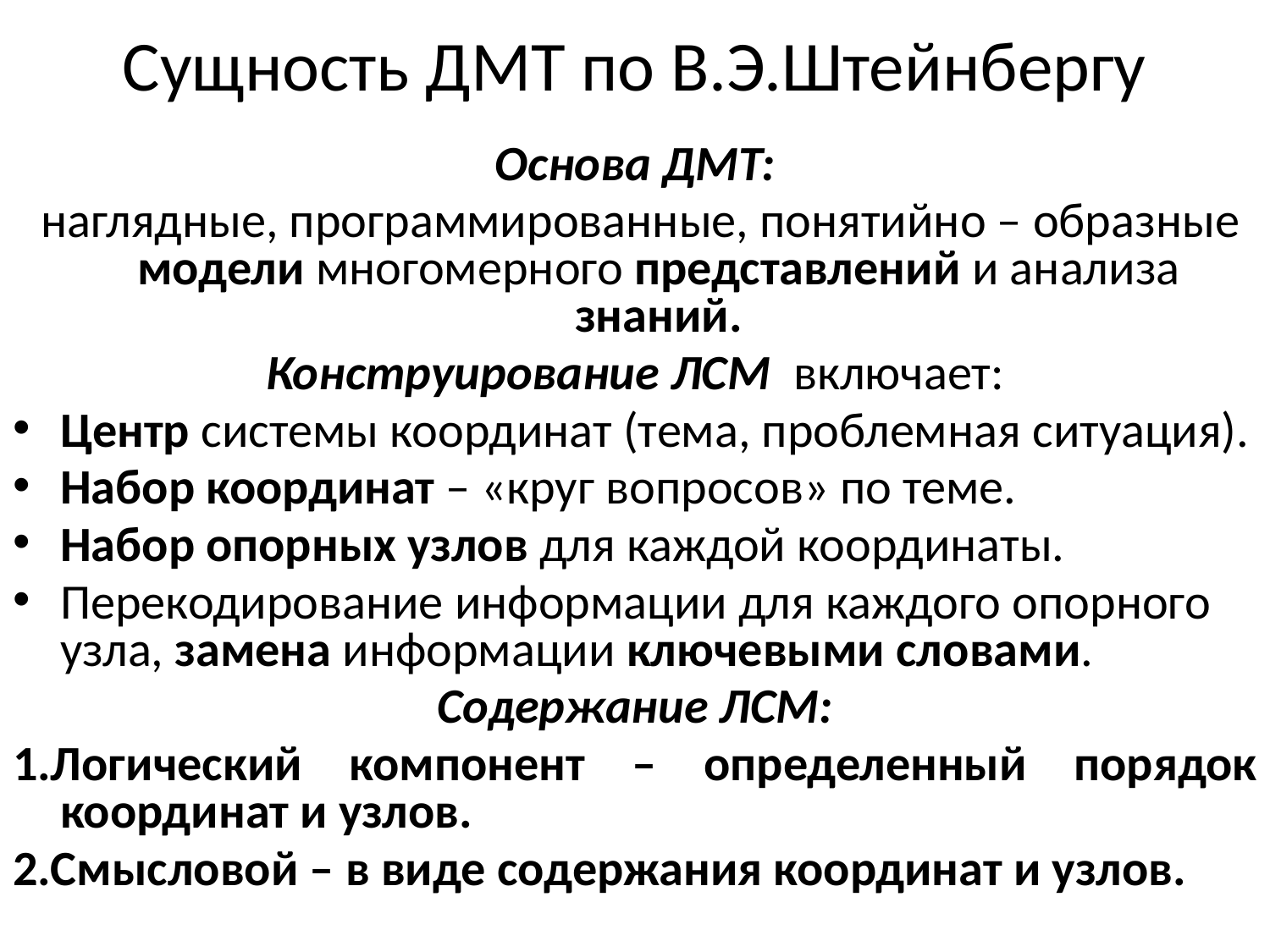

# Сущность ДМТ по В.Э.Штейнбергу
Основа ДМТ:
 наглядные, программированные, понятийно – образные модели многомерного представлений и анализа знаний.
Конструирование ЛСМ  включает:
Центр системы координат (тема, проблемная ситуация).
Набор координат – «круг вопросов» по теме.
Набор опорных узлов для каждой координаты.
Перекодирование информации для каждого опорного узла, замена информации ключевыми словами.
Содержание ЛСМ:
1.Логический компонент – определенный порядок координат и узлов.
2.Смысловой – в виде содержания координат и узлов.